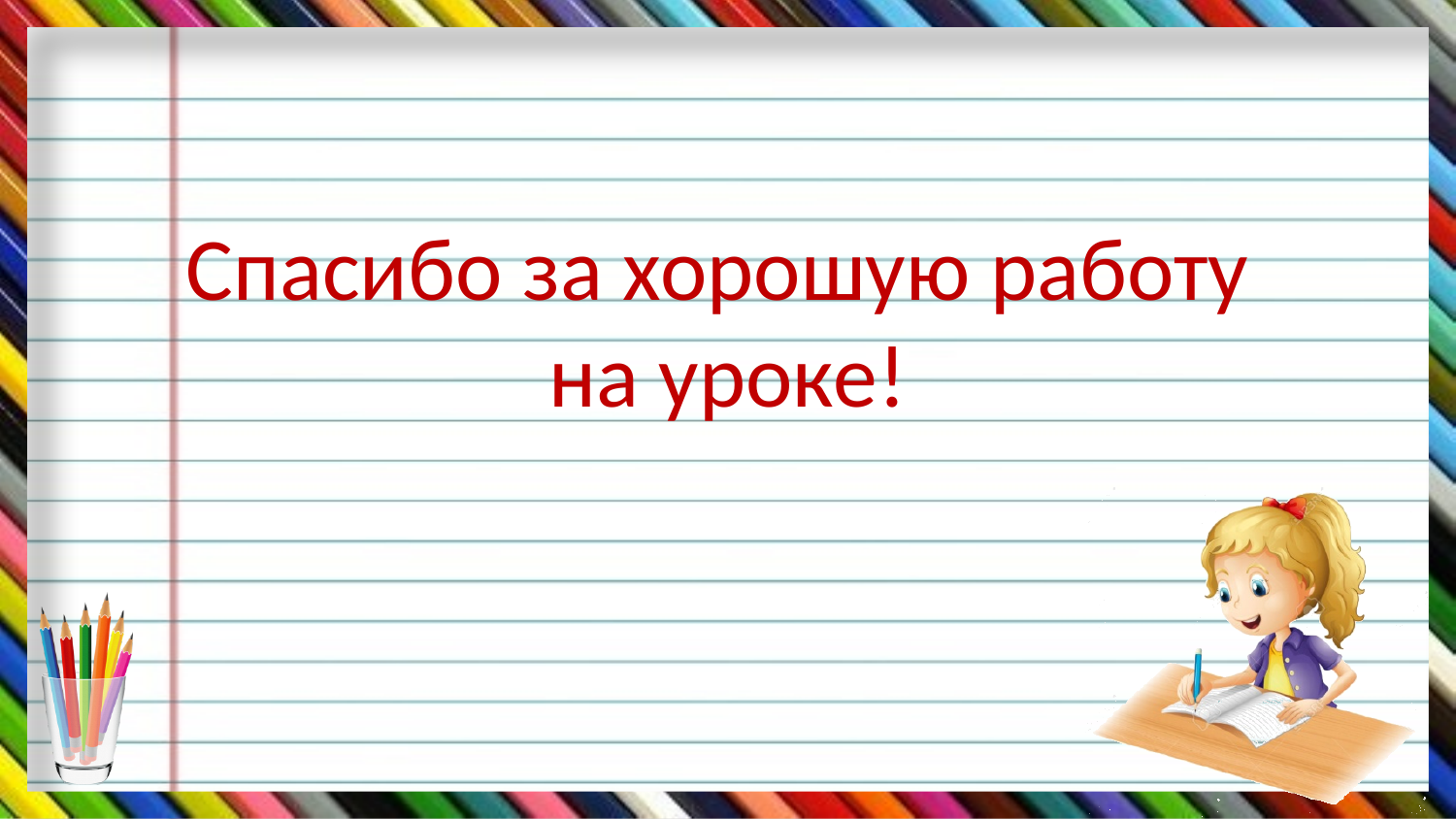

# Спасибо за хорошую работу на уроке!